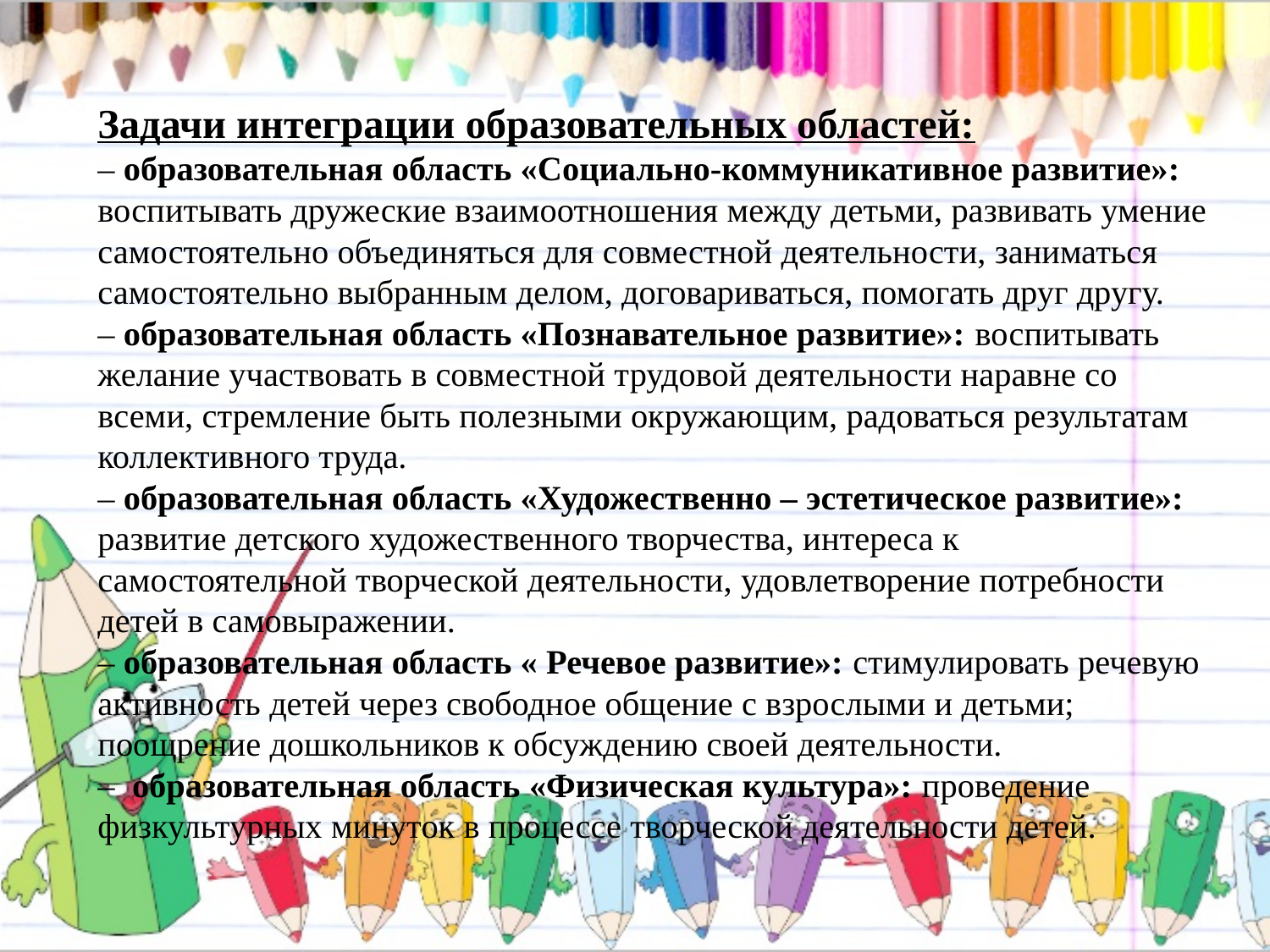

# Задачи интеграции образовательных областей: – образовательная область «Социально-коммуникативное развитие»: воспитывать дружеские взаимоотношения между детьми, развивать умение самостоятельно объединяться для совместной деятельности, заниматься самостоятельно выбранным делом, договариваться, помогать друг другу. – образовательная область «Познавательное развитие»: воспитывать желание участвовать в совместной трудовой деятельности наравне со всеми, стремление быть полезными окружающим, радоваться результатам коллективного труда. – образовательная область «Художественно – эстетическое развитие»: развитие детского художественного творчества, интереса к самостоятельной творческой деятельности, удовлетворение потребности детей в самовыражении. – образовательная область « Речевое развитие»: стимулировать речевую активность детей через свободное общение с взрослыми и детьми; поощрение дошкольников к обсуждению своей деятельности. –  образовательная область «Физическая культура»: проведение физкультурных минуток в процессе творческой деятельности детей.